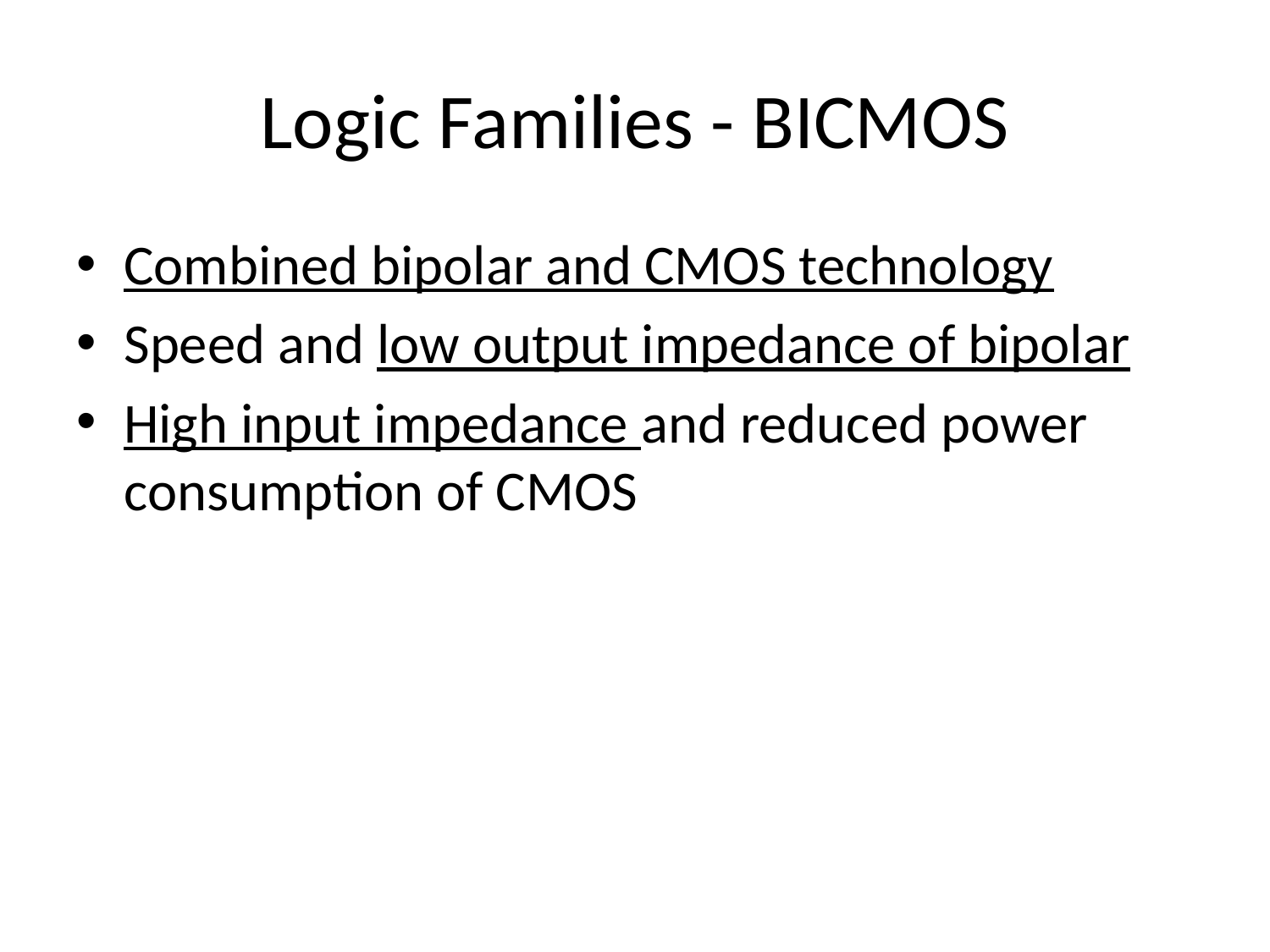

# Logic Families - BICMOS
Combined bipolar and CMOS technology
Speed and low output impedance of bipolar
High input impedance and reduced power consumption of CMOS